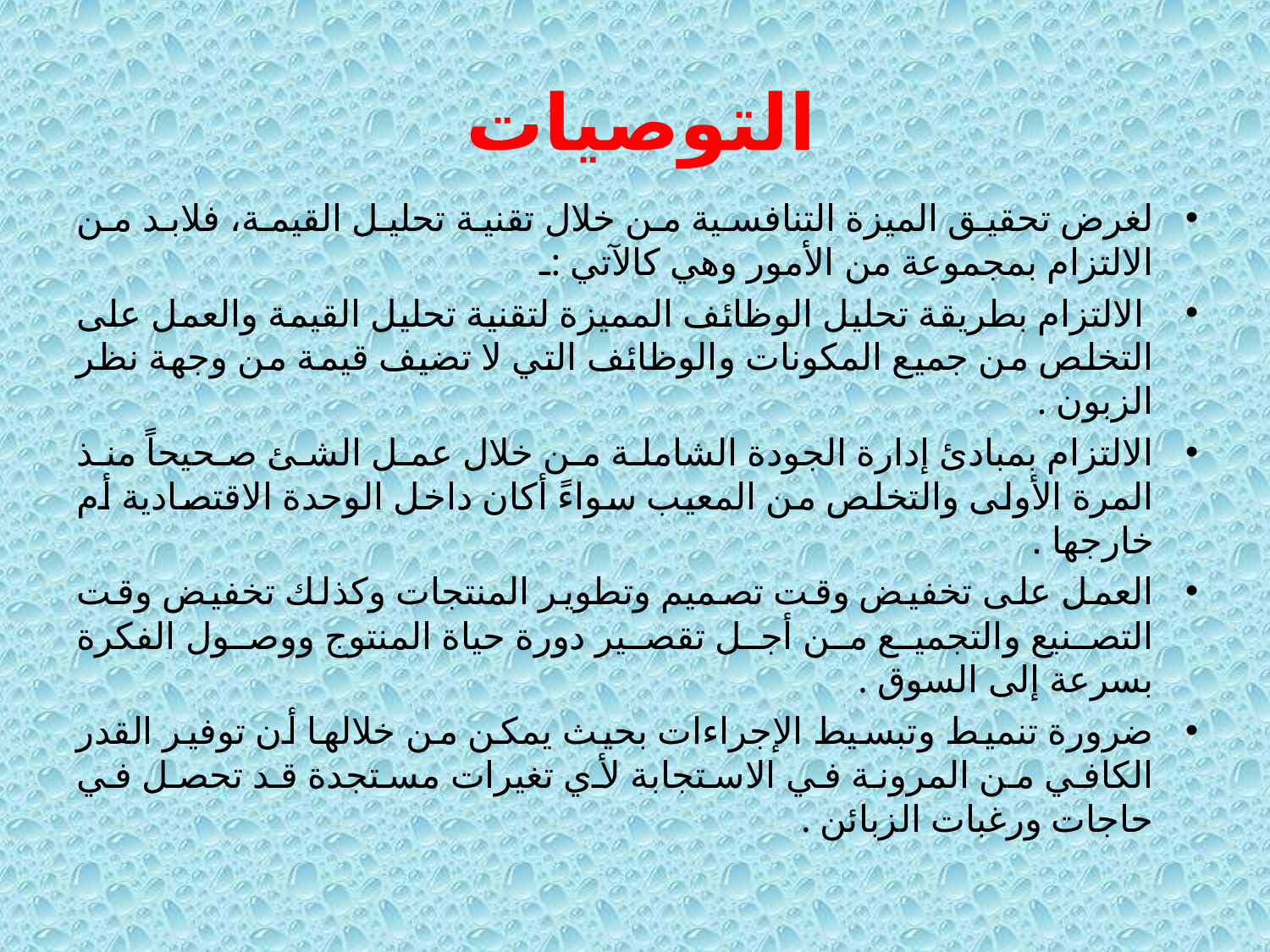

# التوصيات
لغرض تحقيق الميزة التنافسية من خلال تقنية تحليل القيمة، فلابد من الالتزام بمجموعة من الأمور وهي كالآتي :ـ
 الالتزام بطريقة تحليل الوظائف المميزة لتقنية تحليل القيمة والعمل على التخلص من جميع المكونات والوظائف التي لا تضيف قيمة من وجهة نظر الزبون .
الالتزام بمبادئ إدارة الجودة الشاملة من خلال عمل الشئ صحيحاً منذ المرة الأولى والتخلص من المعيب سواءً أكان داخل الوحدة الاقتصادية أم خارجها .
العمل على تخفيض وقت تصميم وتطوير المنتجات وكذلك تخفيض وقت التصنيع والتجميع من أجل تقصير دورة حياة المنتوج ووصول الفكرة بسرعة إلى السوق .
ضرورة تنميط وتبسيط الإجراءات بحيث يمكن من خلالها أن توفير القدر الكافي من المرونة في الاستجابة لأي تغيرات مستجدة قد تحصل في حاجات ورغبات الزبائن .